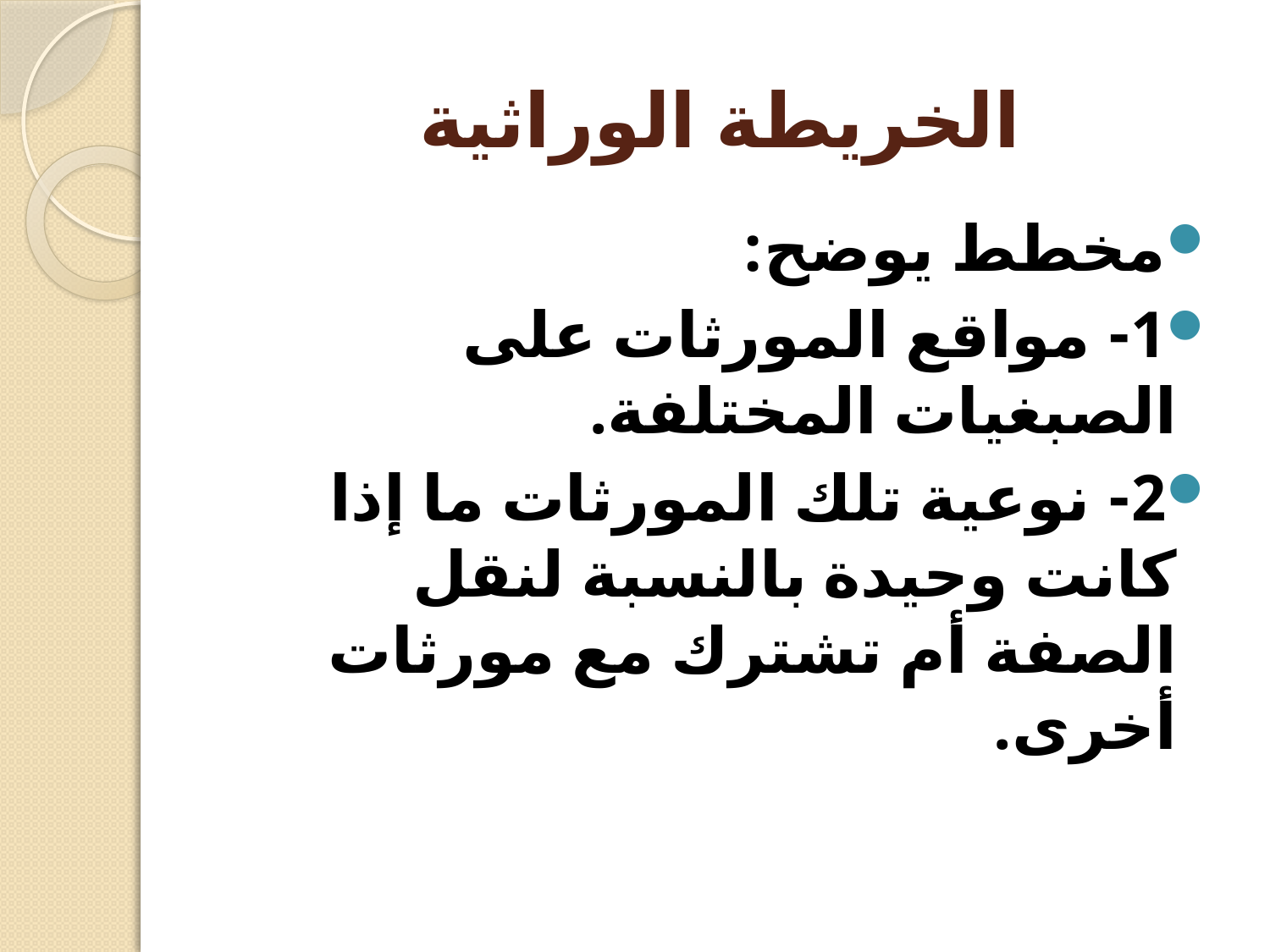

# الخريطة الوراثية
مخطط يوضح:
1- مواقع المورثات على الصبغيات المختلفة.
2- نوعية تلك المورثات ما إذا كانت وحيدة بالنسبة لنقل الصفة أم تشترك مع مورثات أخرى.